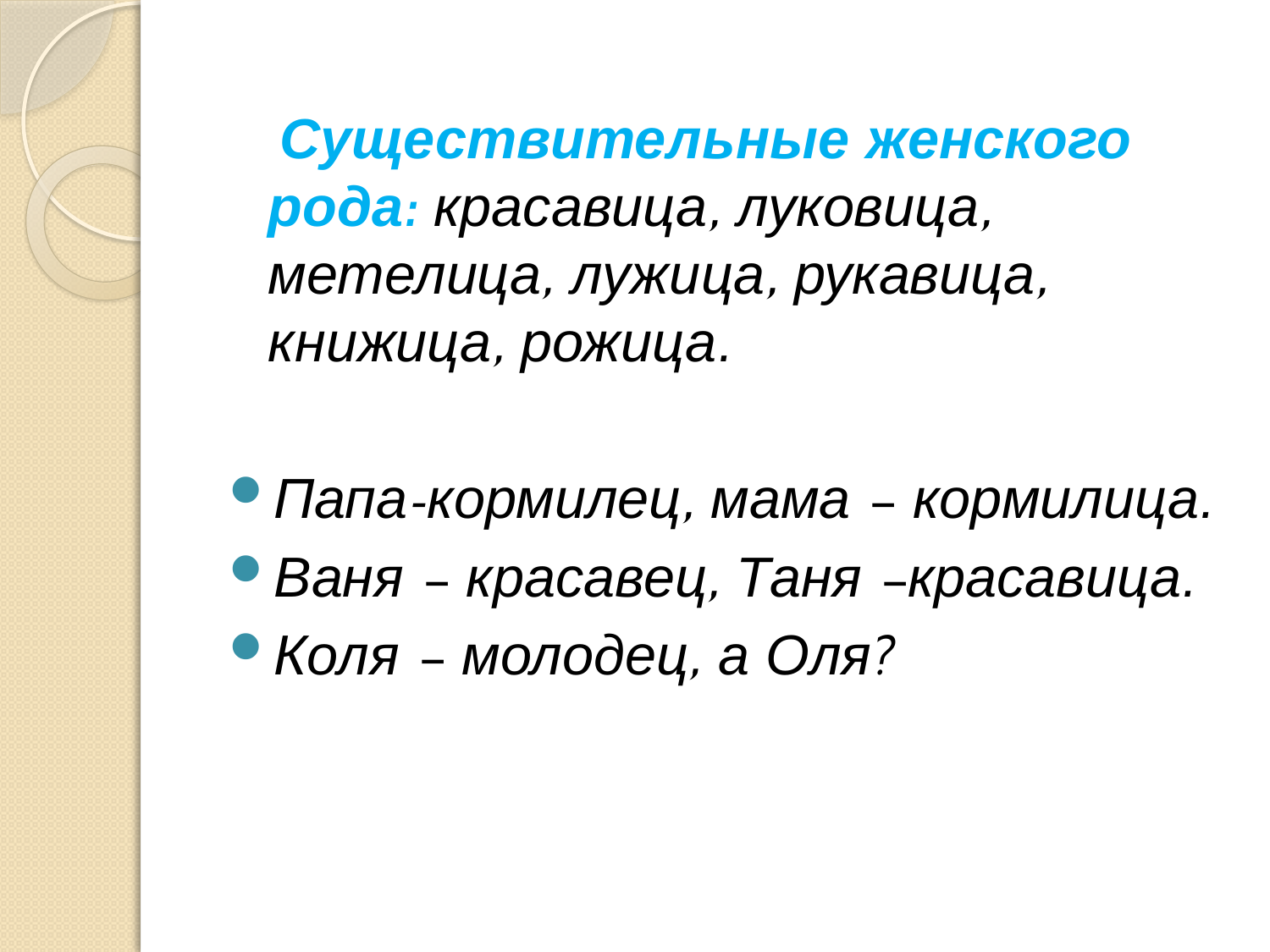

Существительные женского рода: красавица, луковица, метелица, лужица, рукавица, книжица, рожица.

Папа-кормилец, мама – кормилица.
Ваня – красавец, Таня –красавица.
Коля – молодец, а Оля?